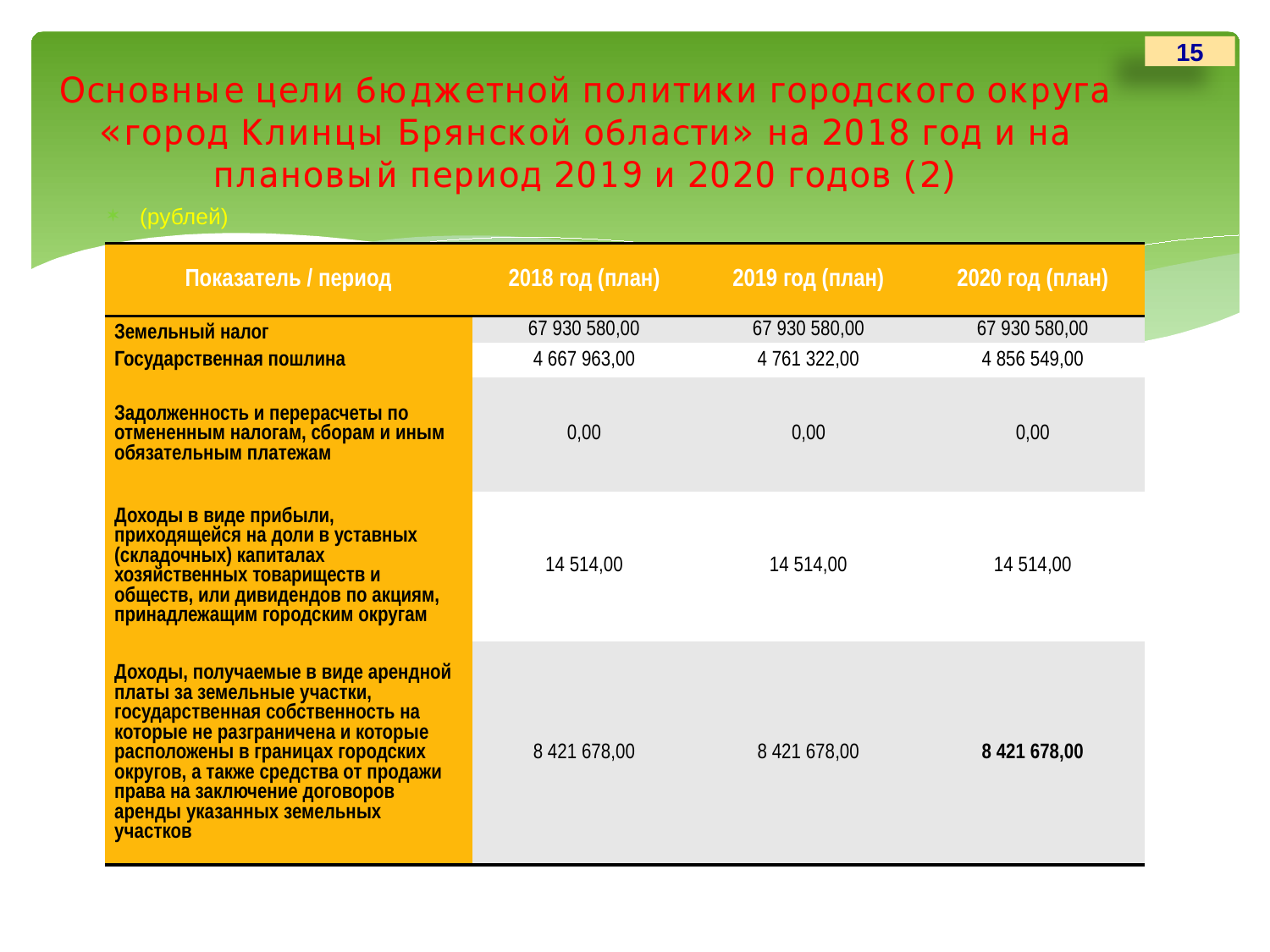

15
# Основные цели бюджетной политики городского округа «город Клинцы Брянской области» на 2018 год и на плановый период 2019 и 2020 годов (2)
(рублей)

| Показатель / период | 2018 год (план) | 2019 год (план) | 2020 год (план) |
| --- | --- | --- | --- |
| Земельный налог | 67 930 580,00 | 67 930 580,00 | 67 930 580,00 |
| Государственная пошлина | 4 667 963,00 | 4 761 322,00 | 4 856 549,00 |
| Задолженность и перерасчеты по отмененным налогам, сборам и иным обязательным платежам | 0,00 | 0,00 | 0,00 |
| Доходы в виде прибыли, приходящейся на доли в уставных (складочных) капиталах хозяйственных товариществ и обществ, или дивидендов по акциям, принадлежащим городским округам | 14 514,00 | 14 514,00 | 14 514,00 |
| Доходы, получаемые в виде арендной платы за земельные участки, государственная собственность на которые не разграничена и которые расположены в границах городских округов, а также средства от продажи права на заключение договоров аренды указанных земельных участков | 8 421 678,00 | 8 421 678,00 | 8 421 678,00 |